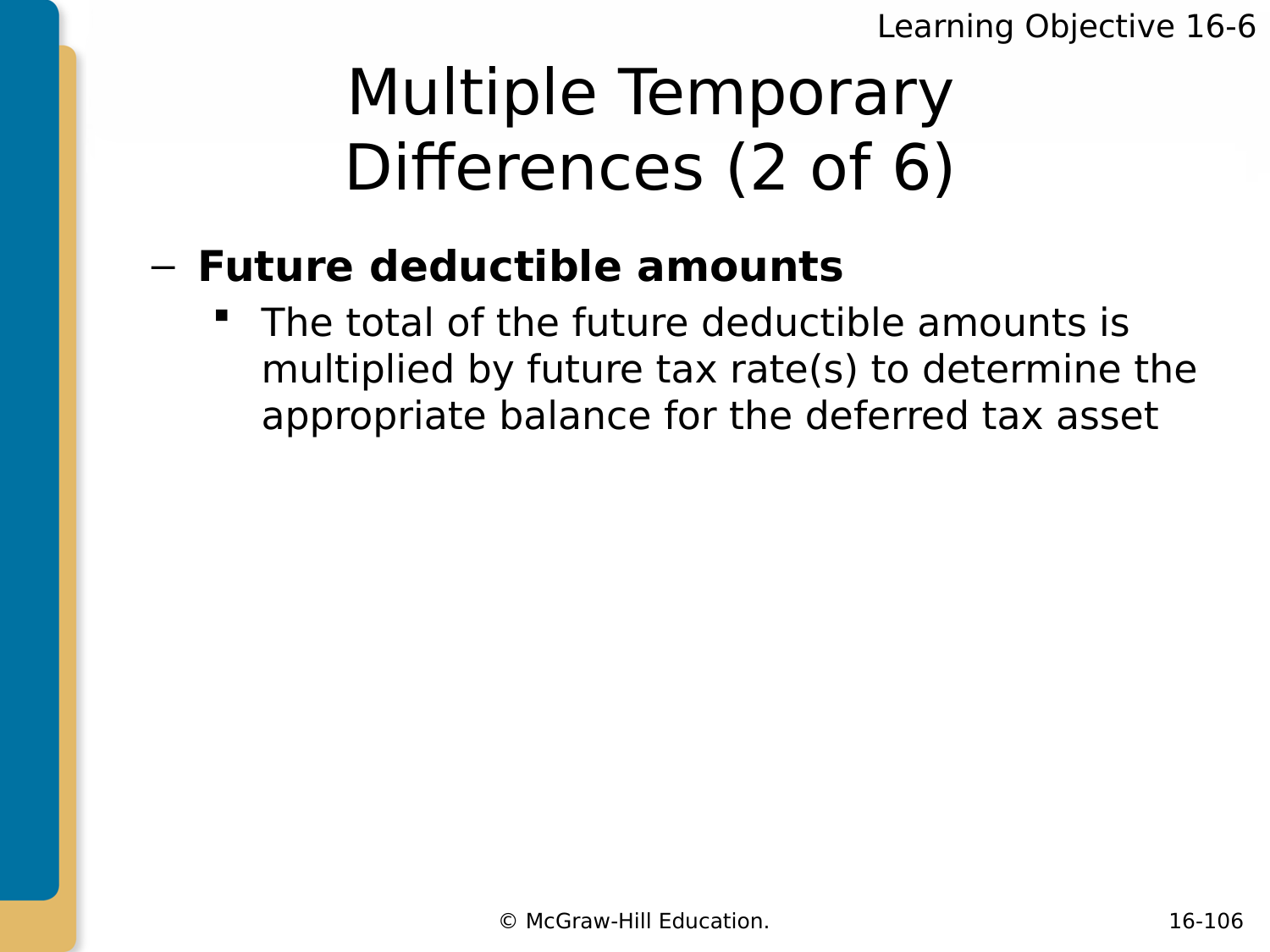

Learning Objective 16-6
# Multiple Temporary Differences (2 of 6)
Future deductible amounts
The total of the future deductible amounts is multiplied by future tax rate(s) to determine the appropriate balance for the deferred tax asset